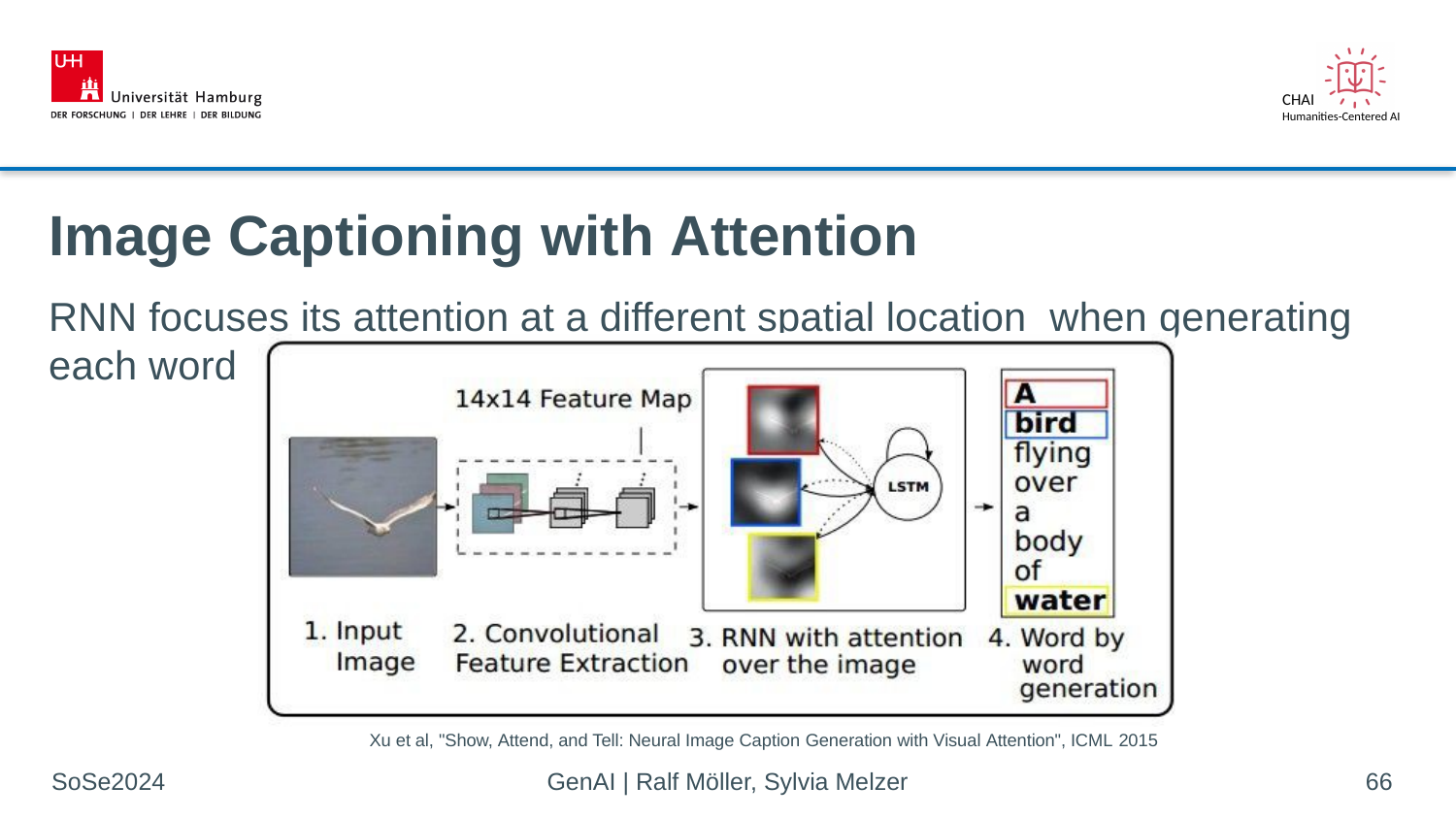

# Image Captioning with Attention
RNN focuses its attention at a different spatial location  when generating each word

Xu et al, "Show, Attend, and Tell: Neural Image Caption Generation with Visual Attention", ICML 2015
SoSe2024
GenAI | Ralf Möller, Sylvia Melzer
66